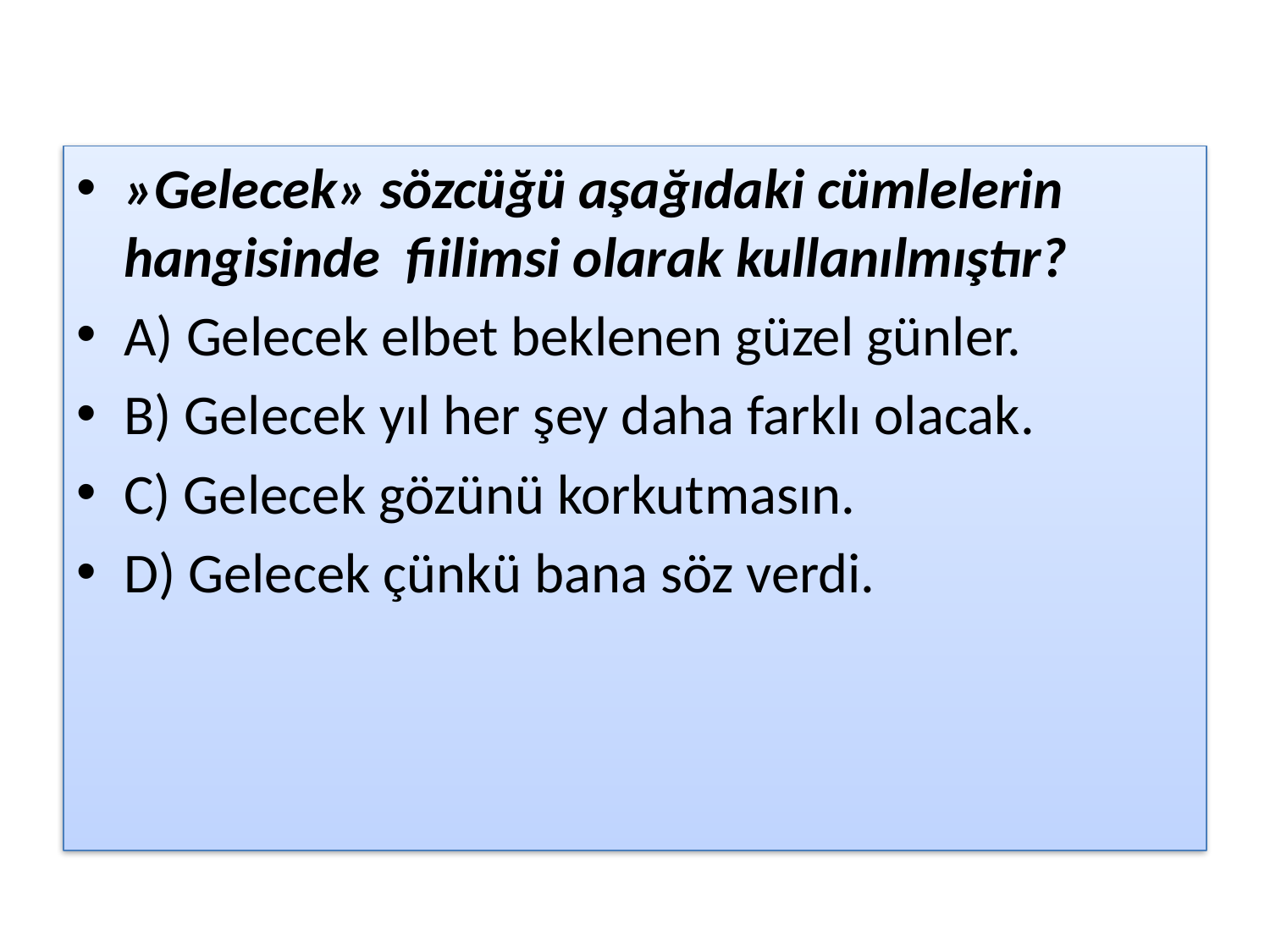

#
»Gelecek» sözcüğü aşağıdaki cümlelerin hangisinde  fiilimsi olarak kullanılmıştır?
A) Gelecek elbet beklenen güzel günler.
B) Gelecek yıl her şey daha farklı olacak.
C) Gelecek gözünü korkutmasın.
D) Gelecek çünkü bana söz verdi.